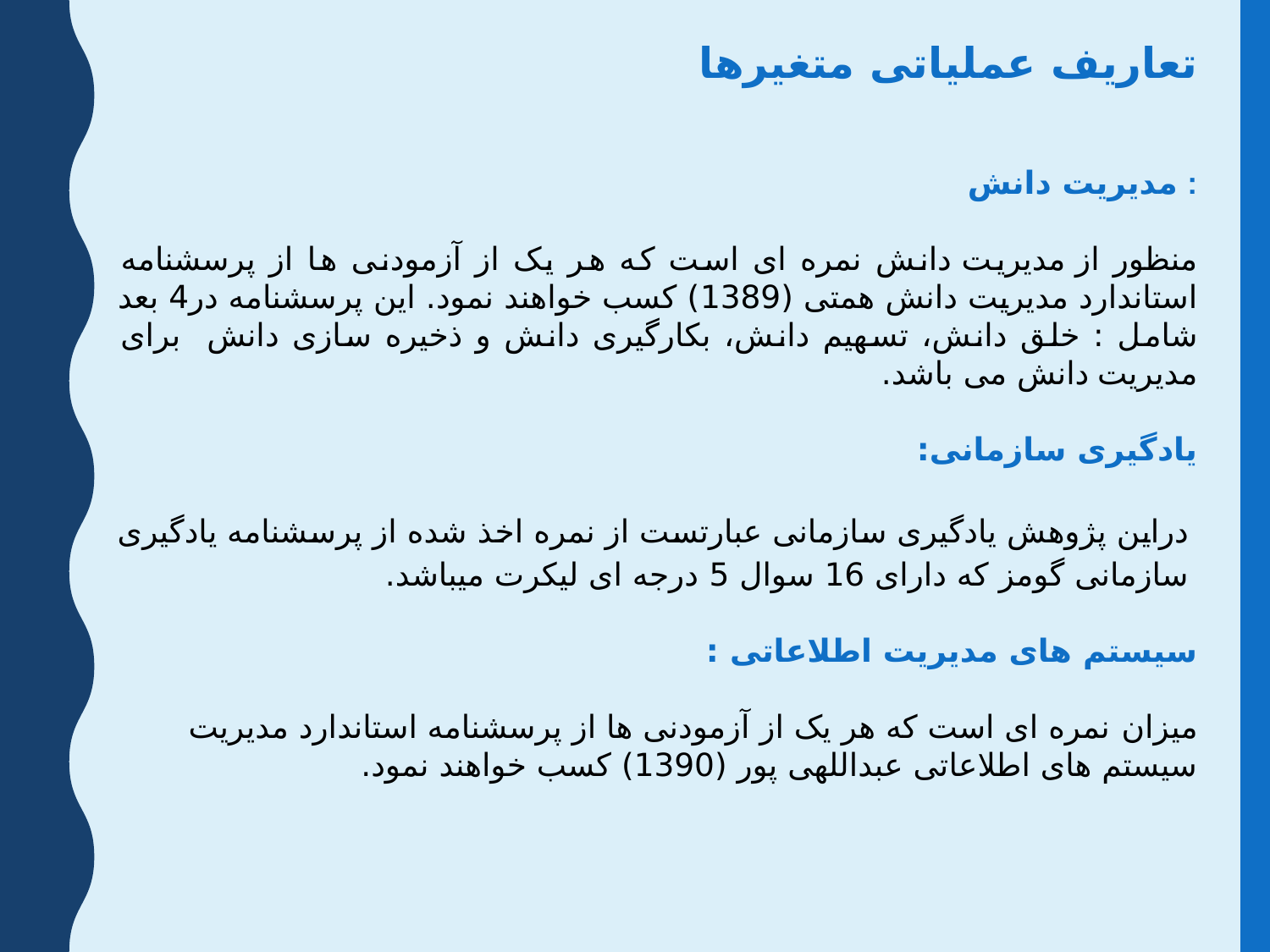

تعاریف عملیاتی متغیرها
مدیریت دانش :

منظور از مدیریت دانش نمره ای است که هر یک از آزمودنی ها از پرسشنامه استاندارد مديريت دانش همتی (1389) کسب خواهند نمود. این پرسشنامه در4 بعد شامل : خلق دانش، تسهیم دانش، بکارگیری دانش و ذخیره سازی دانش  برای مديريت دانش می باشد.

یادگیری سازمانی:

دراین پژوهش یادگیری سازمانی عبارتست از نمره اخذ شده از پرسشنامه یادگیری سازمانی گومز که دارای 16 سوال 5 درجه ای لیکرت میباشد.

سیستم های مدیریت اطلاعاتی :

میزان نمره ای است که هر یک از آزمودنی ها از پرسشنامه استاندارد مدیریت سیستم های اطلاعاتی عبداللهی پور (1390) کسب خواهند نمود.